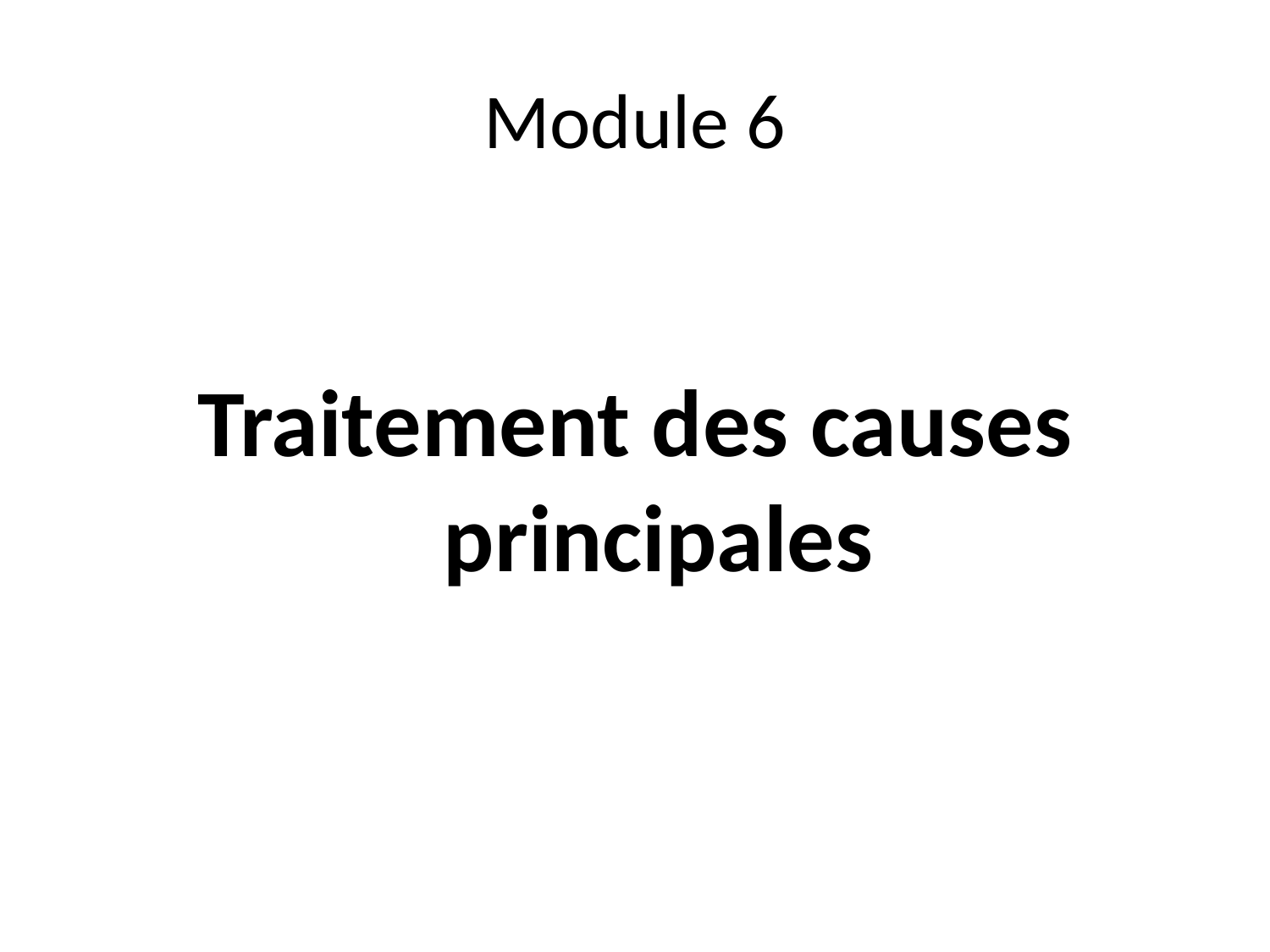

# Module 6

Traitement des causes principales